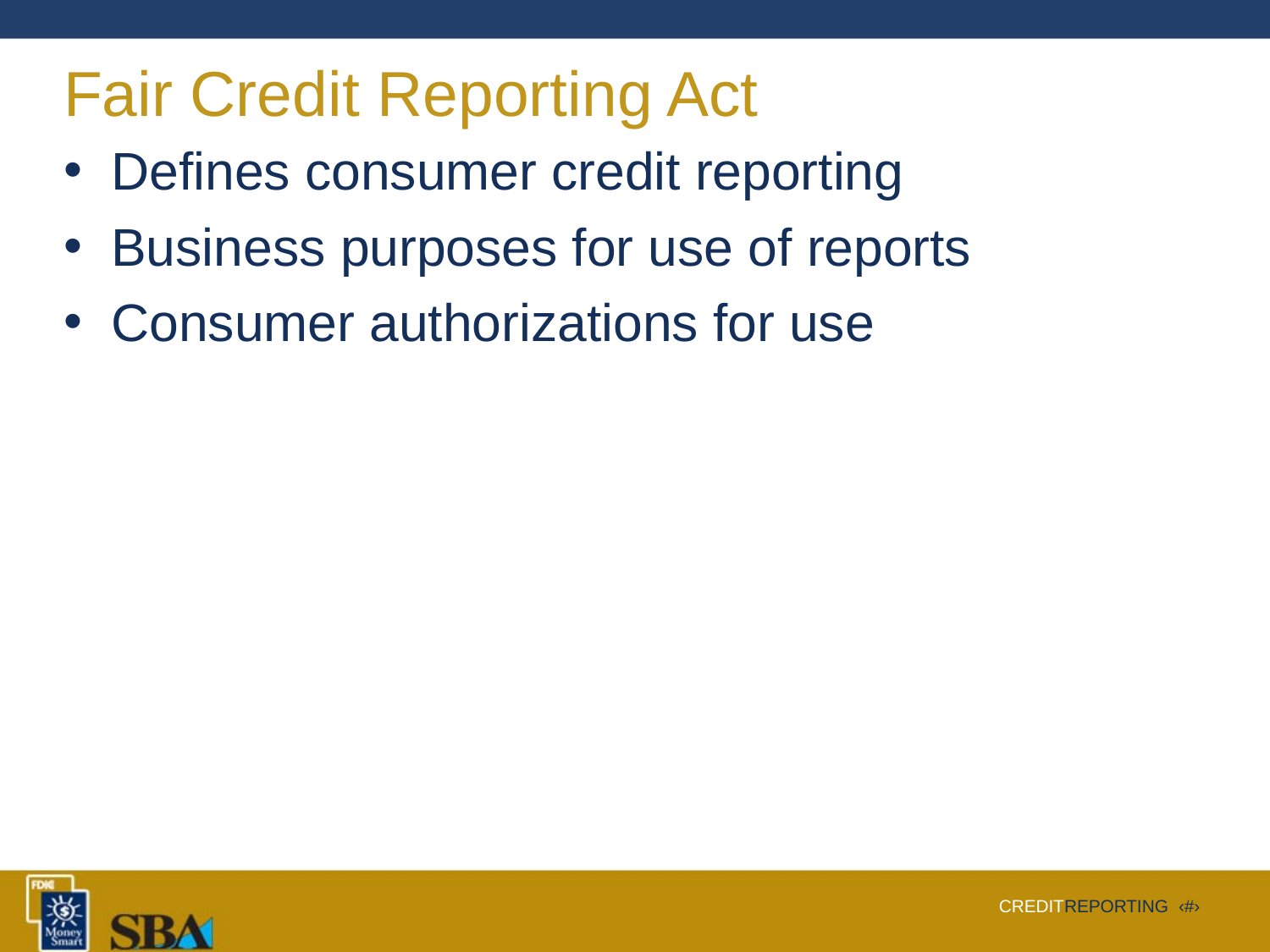

# Fair Credit Reporting Act
Defines consumer credit reporting
Business purposes for use of reports
Consumer authorizations for use